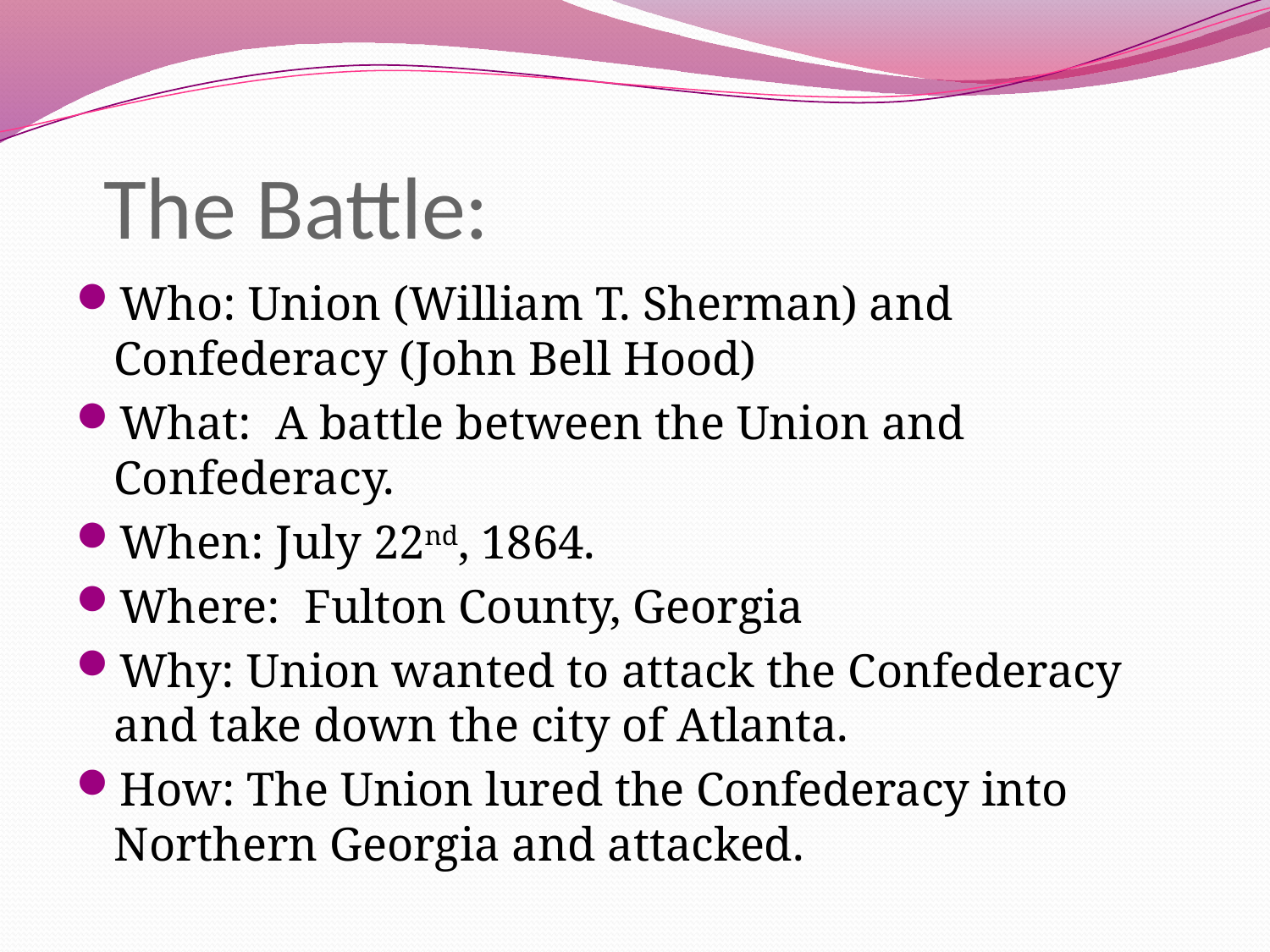

# The Battle:
Who: Union (William T. Sherman) and Confederacy (John Bell Hood)
What:  A battle between the Union and Confederacy.
When: July 22nd, 1864.
Where:  Fulton County, Georgia
Why: Union wanted to attack the Confederacy and take down the city of Atlanta.
How: The Union lured the Confederacy into Northern Georgia and attacked.